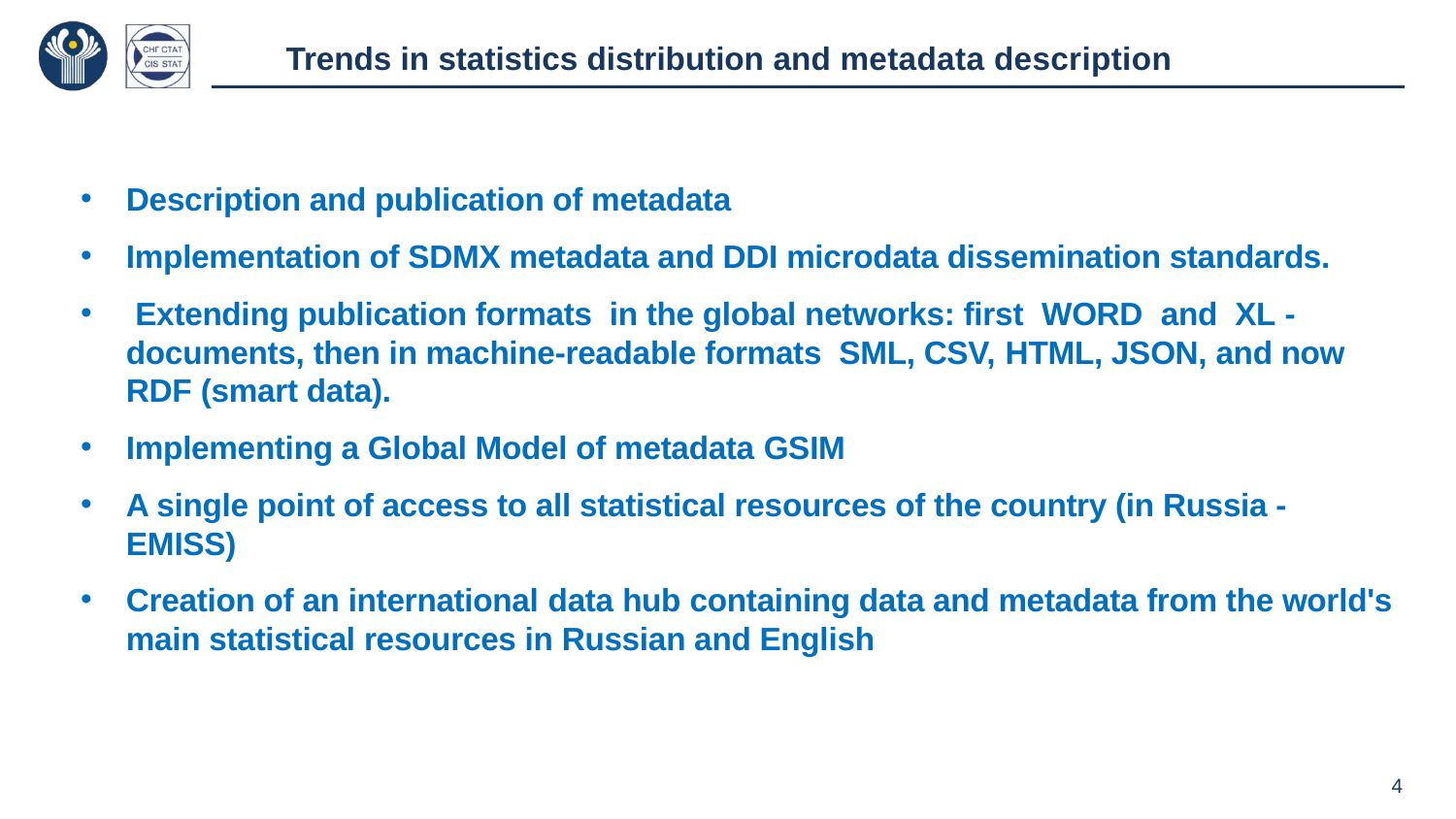

# Trends in statistics distribution and metadata description

Description and publication of metadata
Implementation of SDMX metadata and DDI microdata dissemination standards.
 Extending publication formats  in the global networks: first  WORD  and  XL - documents, then in machine-readable formats  SML, CSV, HTML, JSON, and now RDF (smart data).
Implementing a Global Model of metadata GSIM
A single point of access to all statistical resources of the country (in Russia - EMISS)
Creation of an international data hub containing data and metadata from the world's main statistical resources in Russian and English
4